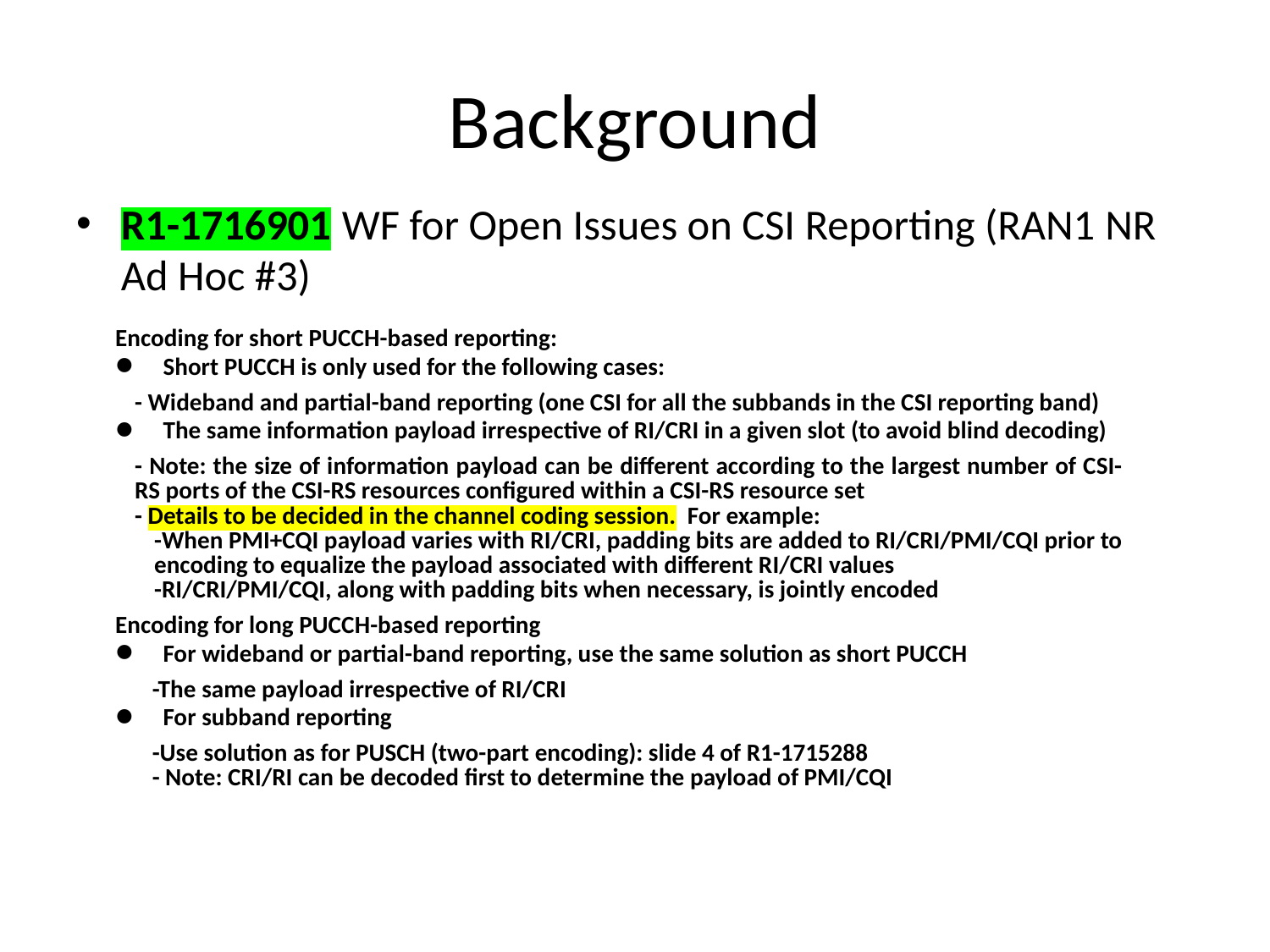

# Background
R1-1716901	WF for Open Issues on CSI Reporting (RAN1 NR Ad Hoc #3)
| Encoding for short PUCCH-based reporting: Short PUCCH is only used for the following cases: - Wideband and partial-band reporting (one CSI for all the subbands in the CSI reporting band) The same information payload irrespective of RI/CRI in a given slot (to avoid blind decoding) - Note: the size of information payload can be different according to the largest number of CSI-RS ports of the CSI-RS resources configured within a CSI-RS resource set - Details to be decided in the channel coding session. For example: -When PMI+CQI payload varies with RI/CRI, padding bits are added to RI/CRI/PMI/CQI prior to encoding to equalize the payload associated with different RI/CRI values -RI/CRI/PMI/CQI, along with padding bits when necessary, is jointly encoded Encoding for long PUCCH-based reporting For wideband or partial-band reporting, use the same solution as short PUCCH -The same payload irrespective of RI/CRI For subband reporting -Use solution as for PUSCH (two-part encoding): slide 4 of R1-1715288 - Note: CRI/RI can be decoded first to determine the payload of PMI/CQI |
| --- |